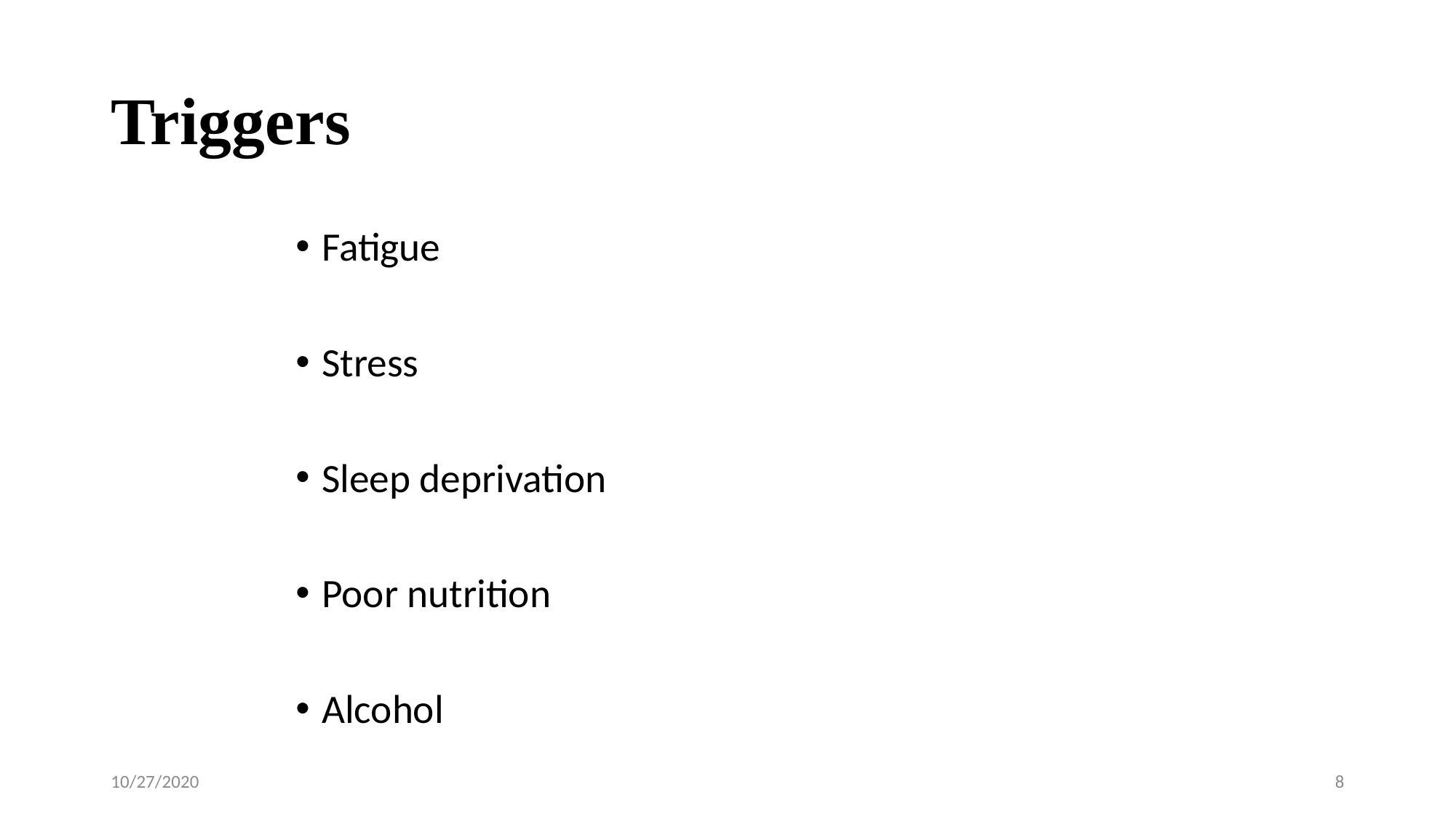

# Triggers
Fatigue

Stress

Sleep deprivation

Poor nutrition

Alcohol

10/27/2020
8